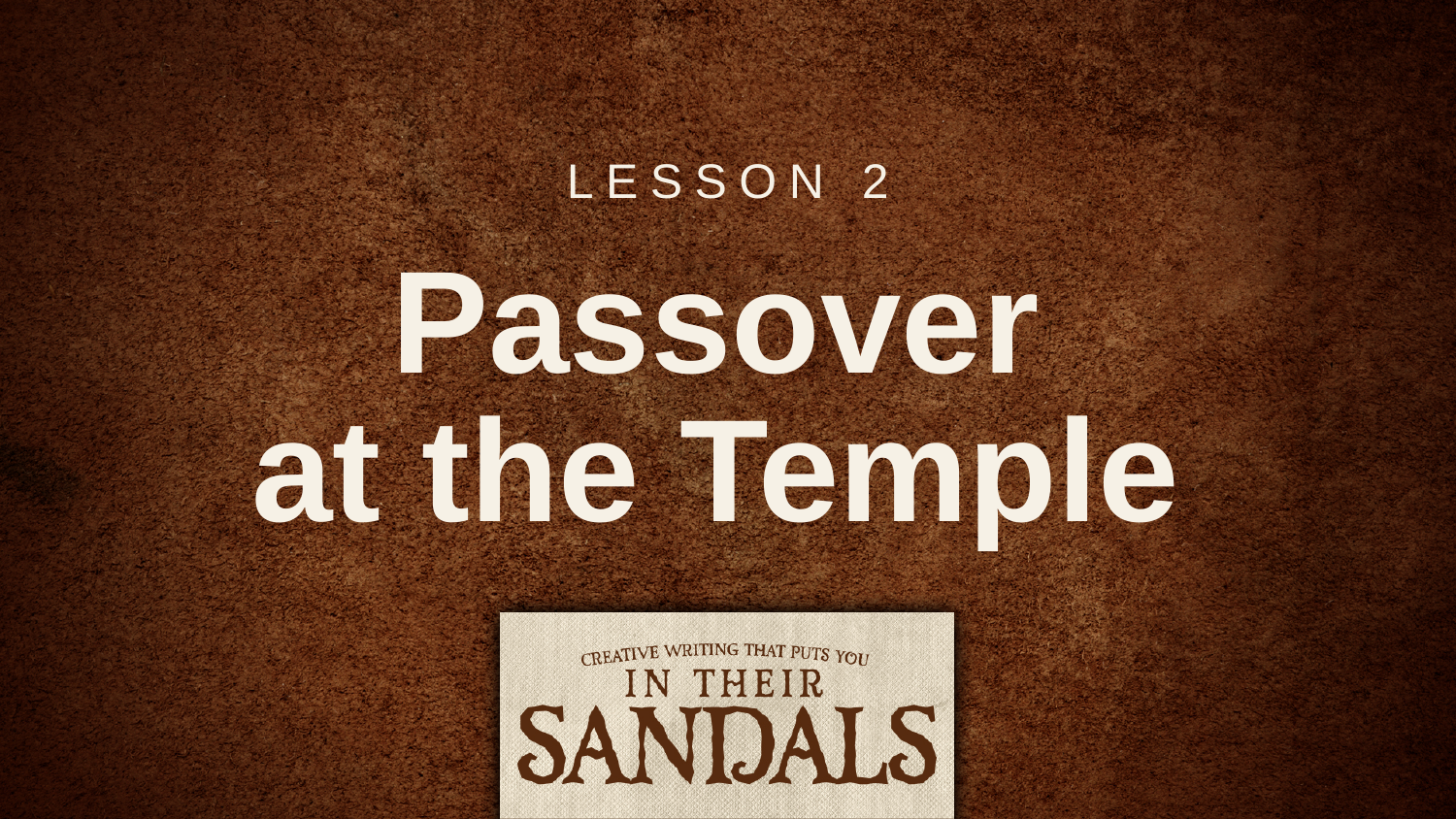

LESSON 2
# Passover at the Temple